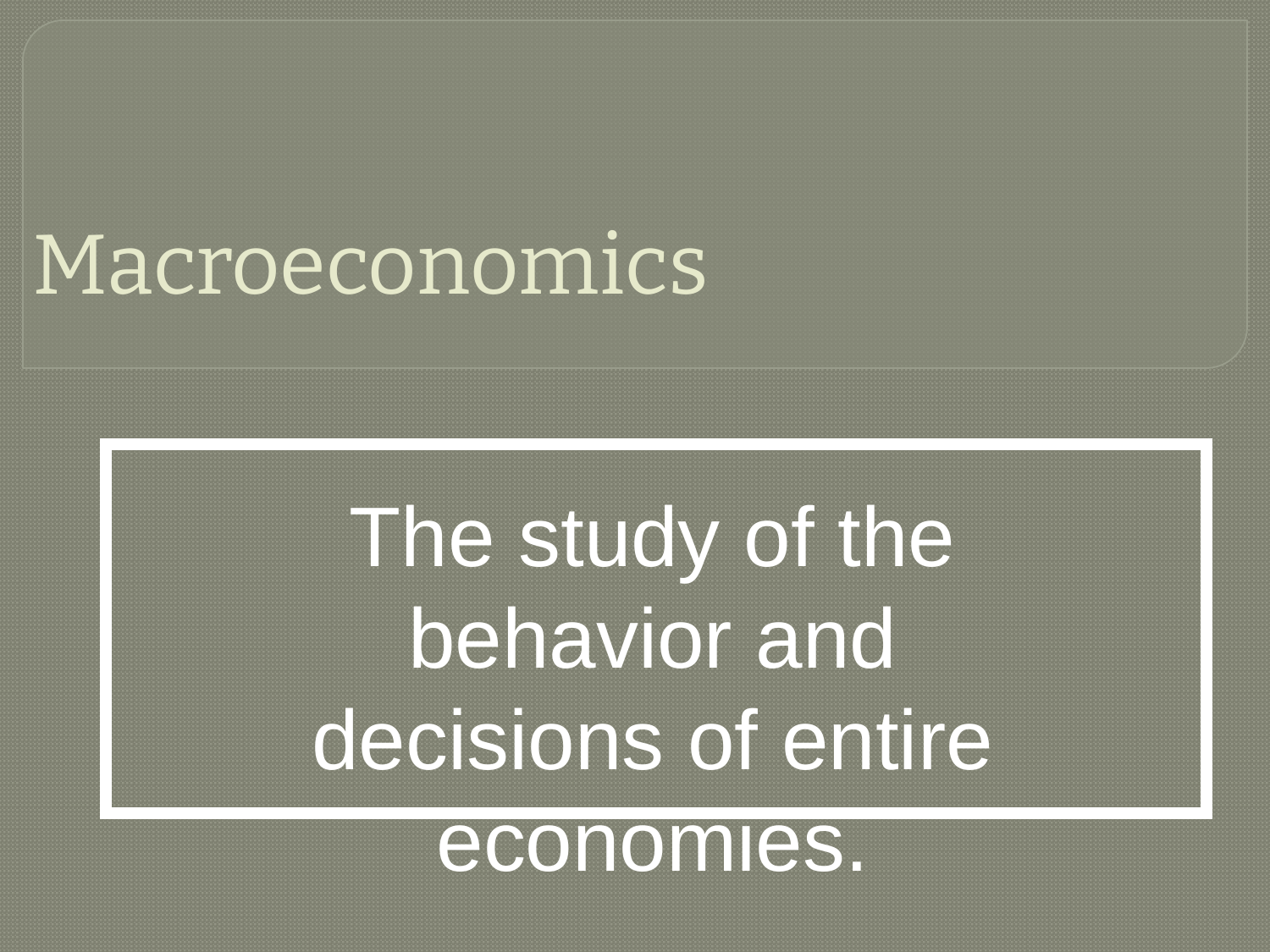

# Macroeconomics

The study of the behavior and decisions of entire economies.